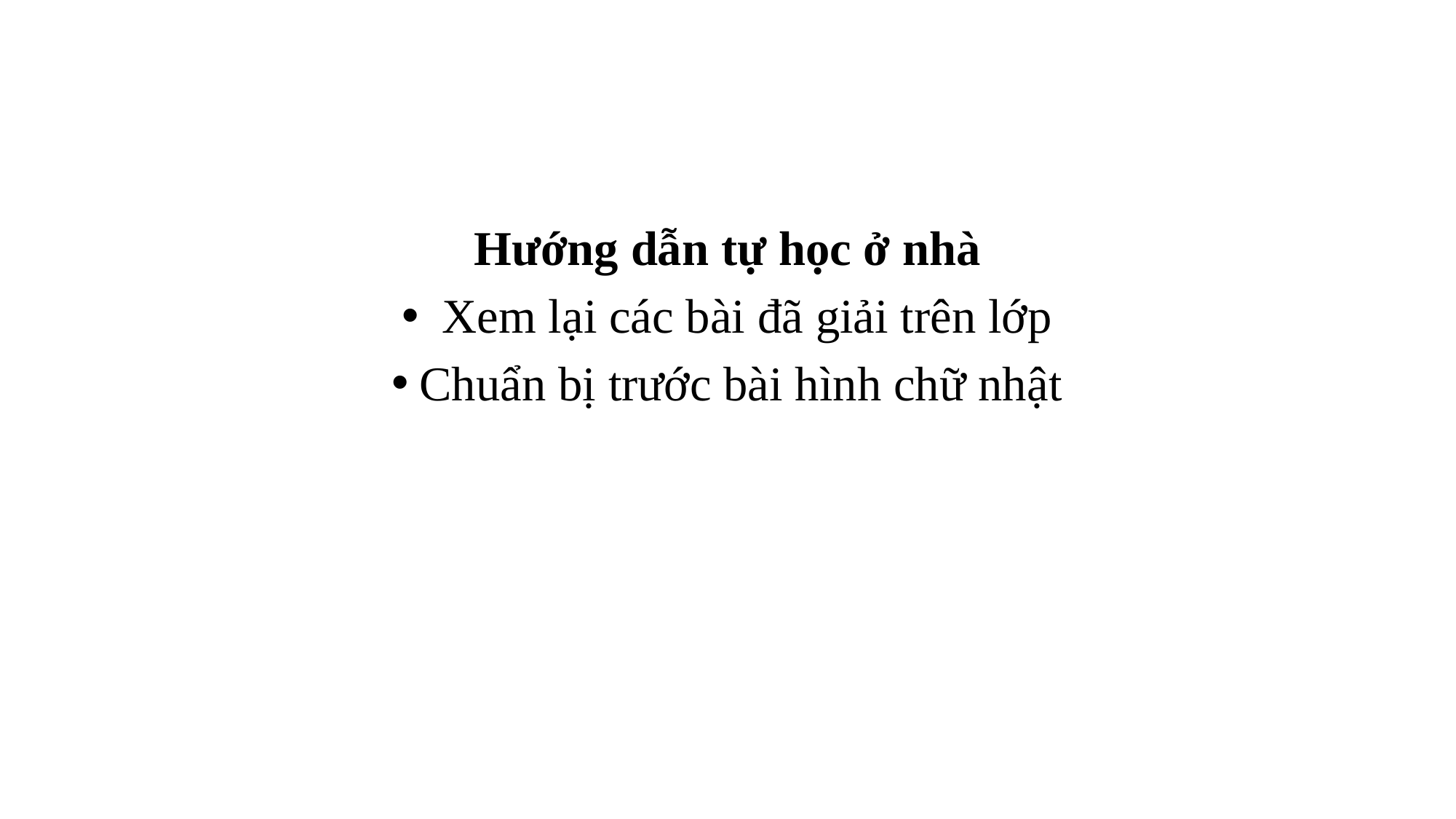

Hướng dẫn tự học ở nhà
 Xem lại các bài đã giải trên lớp
Chuẩn bị trước bài hình chữ nhật